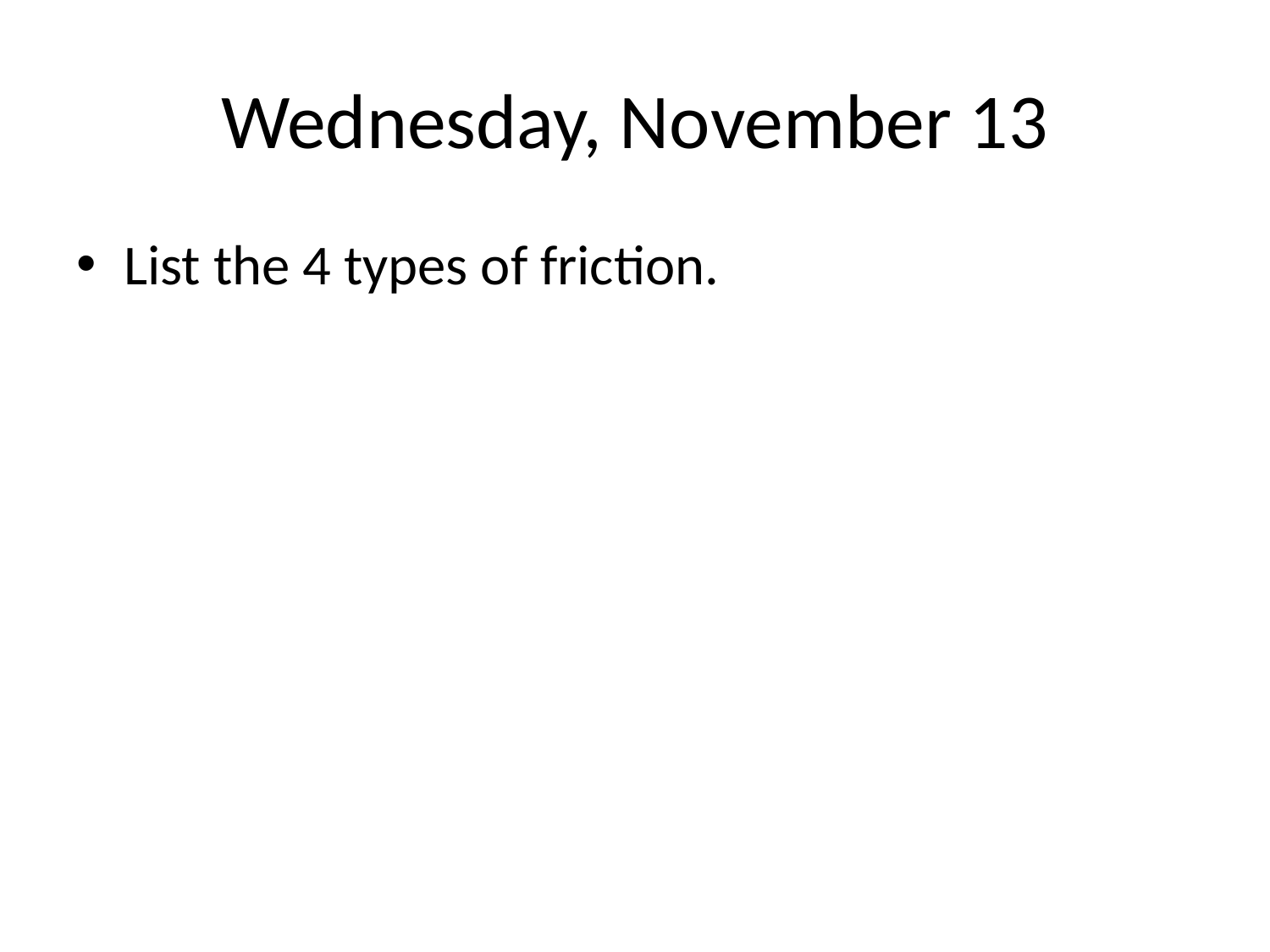

# Wednesday, November 13
List the 4 types of friction.